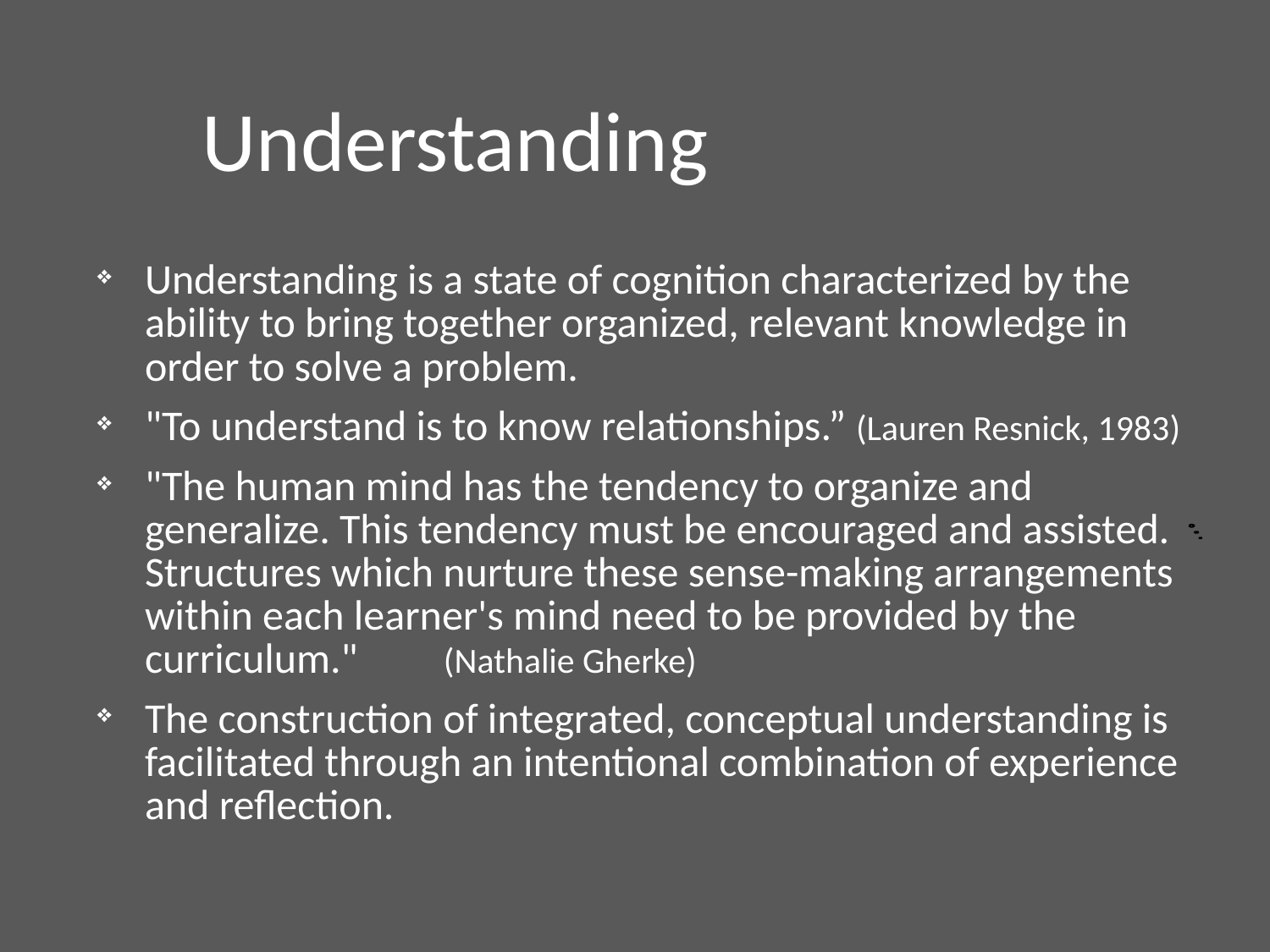

# Understanding
Understanding is a state of cognition characterized by the ability to bring together organized, relevant knowledge in order to solve a problem.
"To understand is to know relationships.” (Lauren Resnick, 1983)
"The human mind has the tendency to organize and generalize. This tendency must be encouraged and assisted. Structures which nurture these sense-making arrangements within each learner's mind need to be provided by the curriculum."         (Nathalie Gherke)
The construction of integrated, conceptual understanding is facilitated through an intentional combination of experience and reflection.